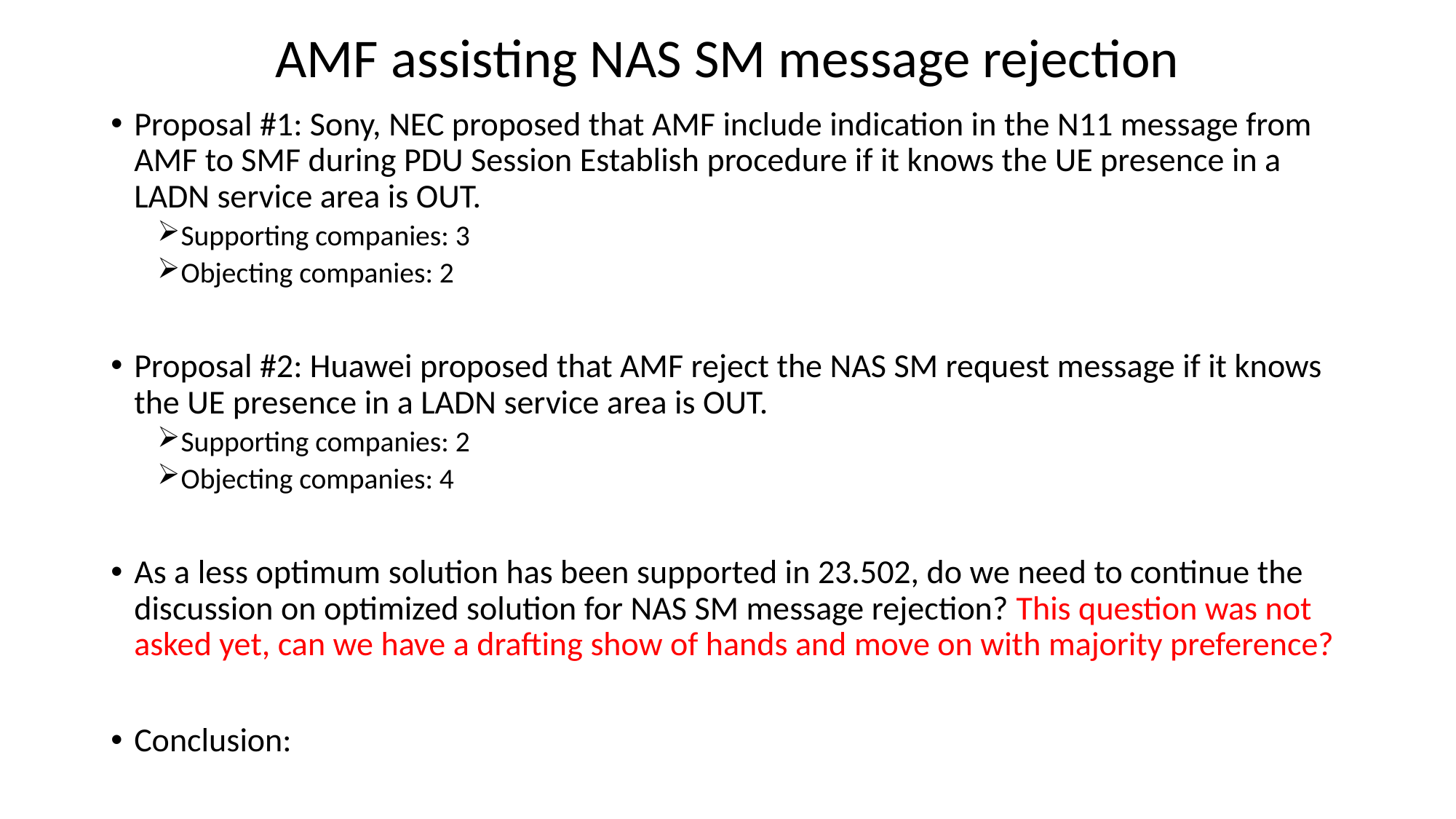

# AMF assisting NAS SM message rejection
Proposal #1: Sony, NEC proposed that AMF include indication in the N11 message from AMF to SMF during PDU Session Establish procedure if it knows the UE presence in a LADN service area is OUT.
Supporting companies: 3
Objecting companies: 2

Proposal #2: Huawei proposed that AMF reject the NAS SM request message if it knows the UE presence in a LADN service area is OUT.
Supporting companies: 2
Objecting companies: 4

As a less optimum solution has been supported in 23.502, do we need to continue the discussion on optimized solution for NAS SM message rejection? This question was not asked yet, can we have a drafting show of hands and move on with majority preference?

Conclusion: